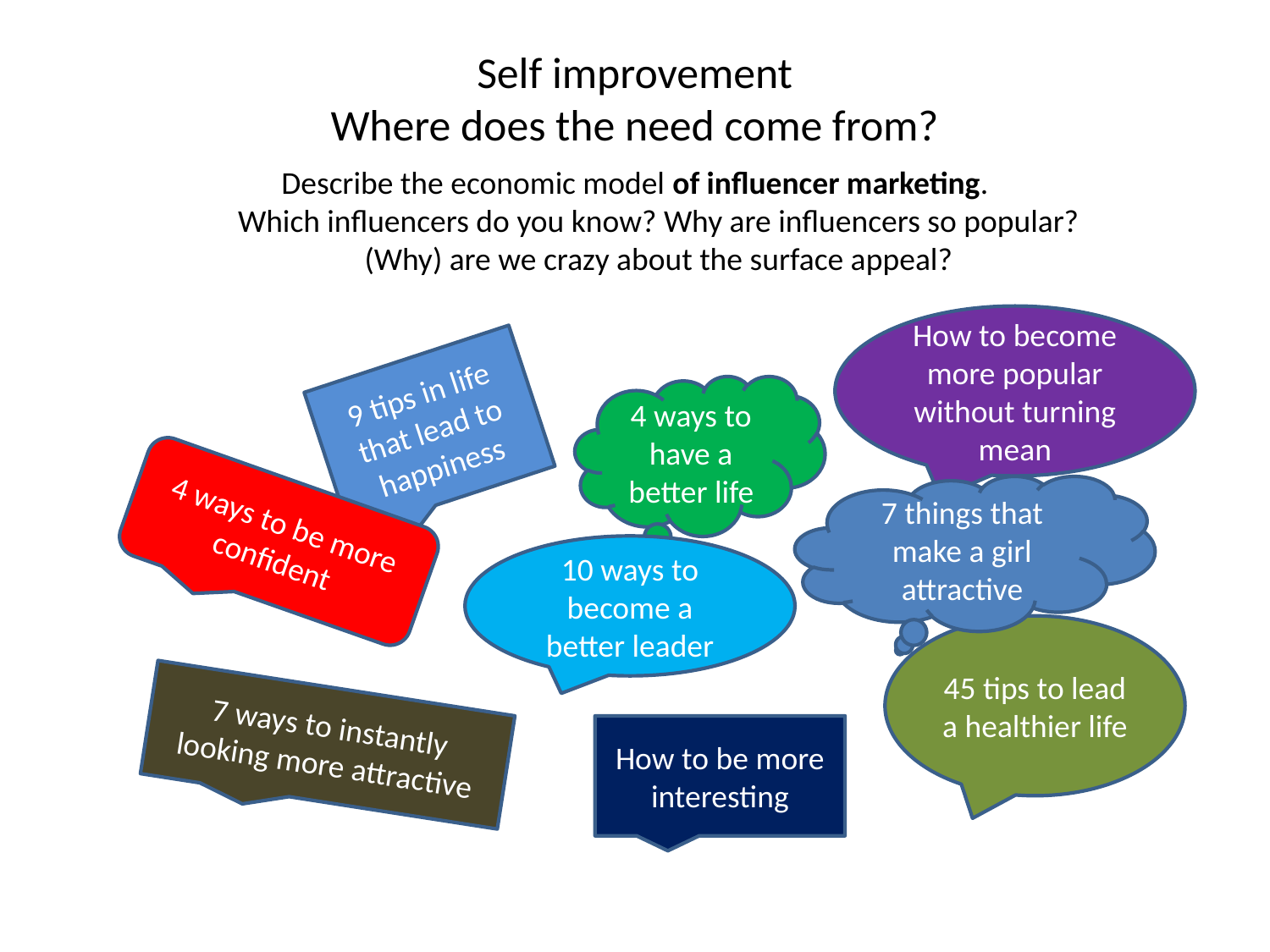

# Self improvement Where does the need come from?
Describe the economic model of influencer marketing.
Which influencers do you know? Why are influencers so popular?
(Why) are we crazy about the surface appeal?
How to become more popular without turning mean
9 tips in life that lead to happiness
4 ways to have a better life
7 things that make a girl attractive
4 ways to be more confident
10 ways to become a better leader
45 tips to lead a healthier life
7 ways to instantly looking more attractive
How to be more interesting